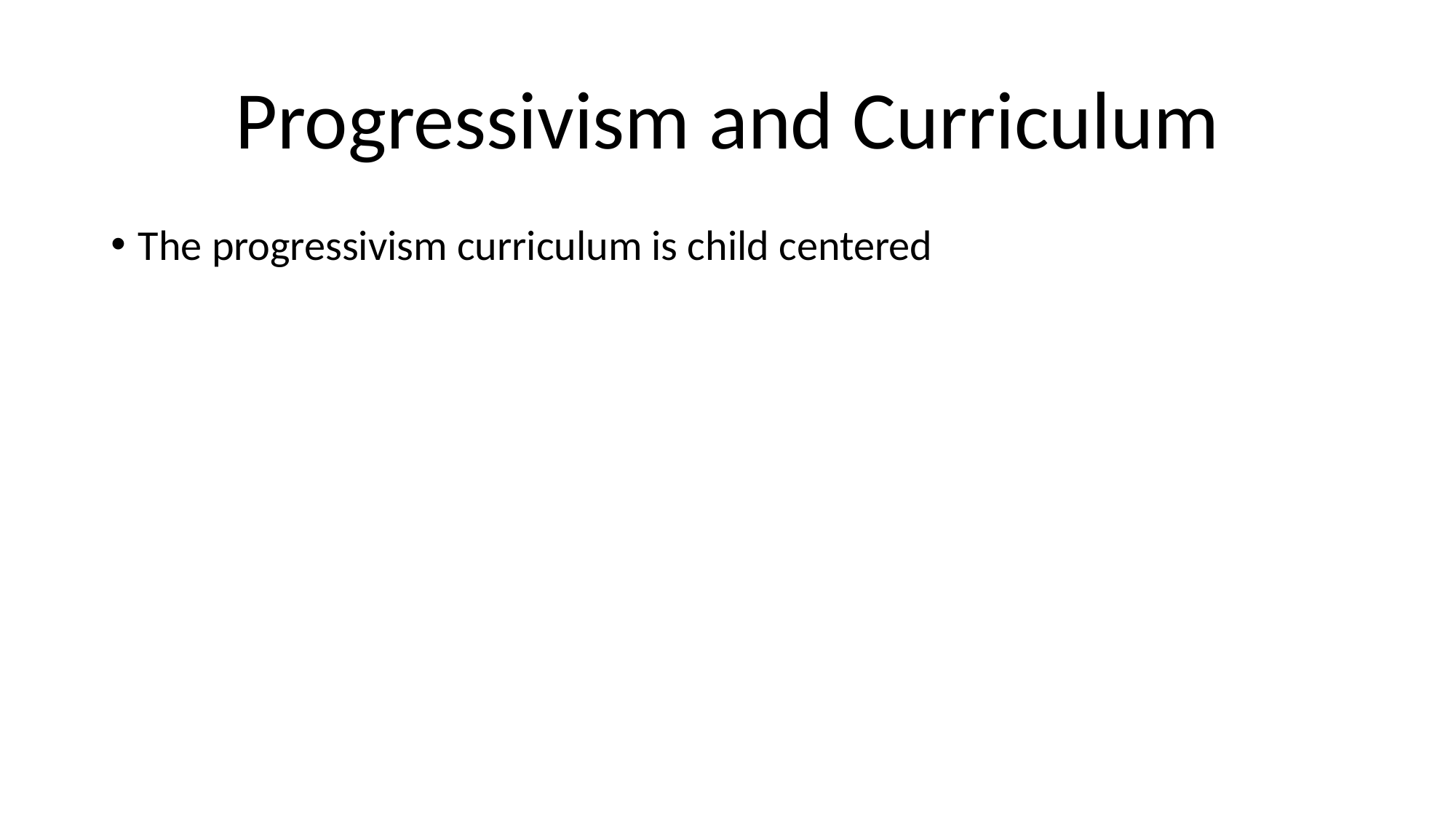

# Progressivism and Curriculum
The progressivism curriculum is child centered